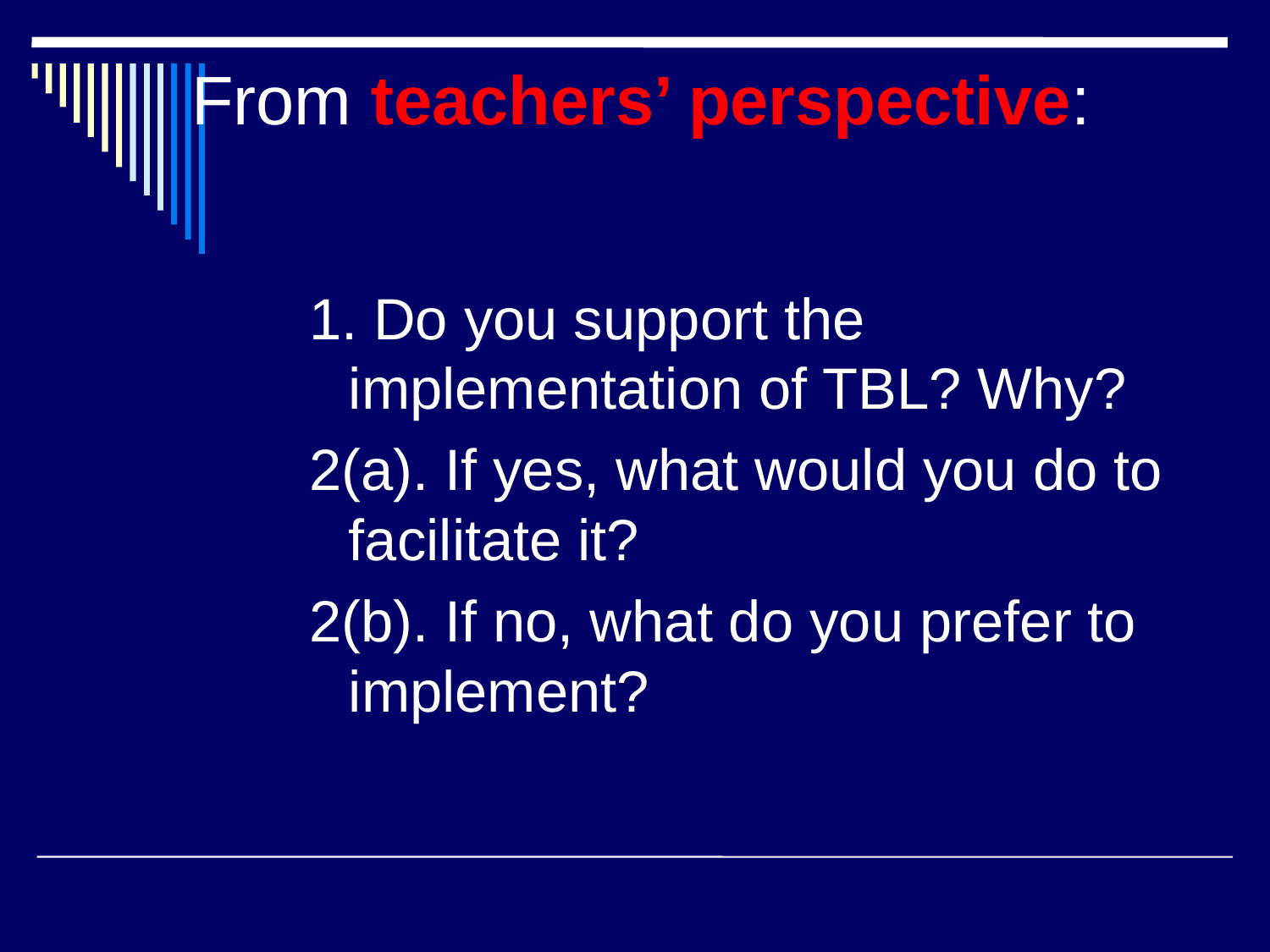

1. Do you support the implementation of TBL? Why?
2(a). If yes, what would you do to facilitate it?
2(b). If no, what do you prefer to implement?

From teachers’ perspective: